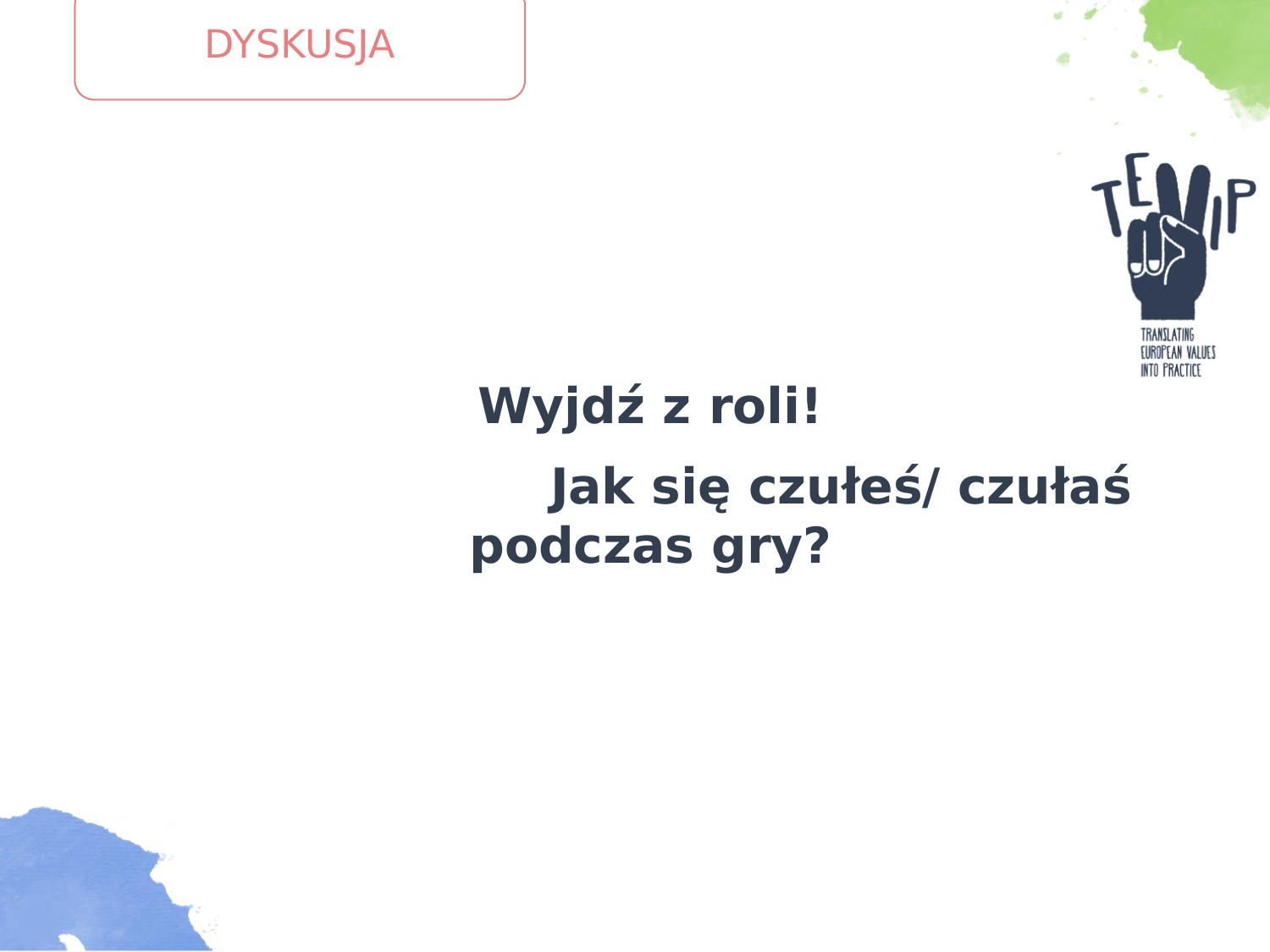

DYSKUSJA
Wyjdź z roli!
			Jak się czułeś/ czułaś podczas gry?